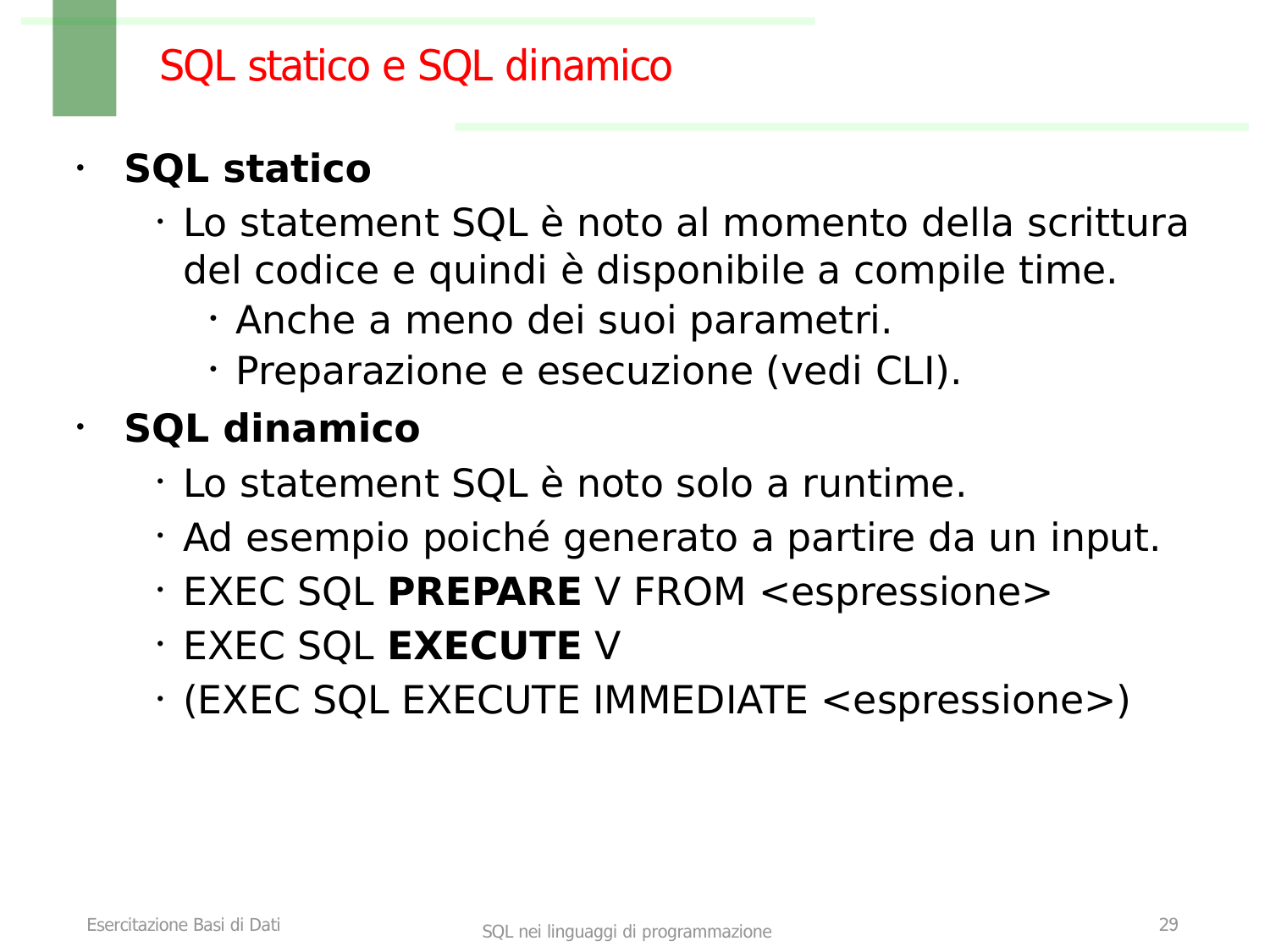

# SQL statico e SQL dinamico
SQL statico
Lo statement SQL è noto al momento della scrittura del codice e quindi è disponibile a compile time.
Anche a meno dei suoi parametri.
Preparazione e esecuzione (vedi CLI).
SQL dinamico
Lo statement SQL è noto solo a runtime.
Ad esempio poiché generato a partire da un input.
EXEC SQL PREPARE V FROM <espressione>
EXEC SQL EXECUTE V
(EXEC SQL EXECUTE IMMEDIATE <espressione>)

SQL nei linguaggi di programmazione